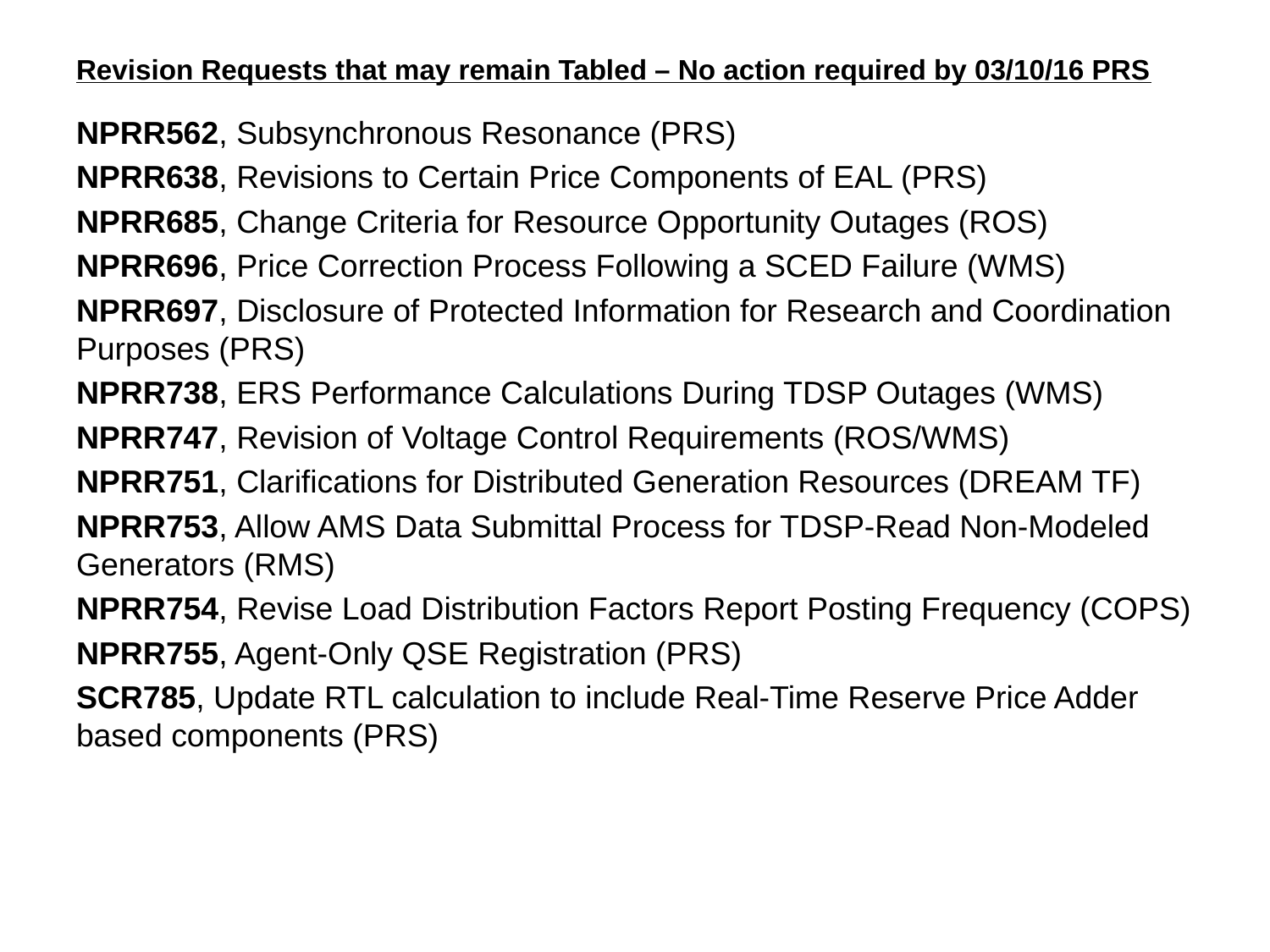

# Revision Requests that may remain Tabled – No action required by 03/10/16 PRS
NPRR562, Subsynchronous Resonance (PRS)
NPRR638, Revisions to Certain Price Components of EAL (PRS)
NPRR685, Change Criteria for Resource Opportunity Outages (ROS)
NPRR696, Price Correction Process Following a SCED Failure (WMS)
NPRR697, Disclosure of Protected Information for Research and Coordination Purposes (PRS)
NPRR738, ERS Performance Calculations During TDSP Outages (WMS)
NPRR747, Revision of Voltage Control Requirements (ROS/WMS)
NPRR751, Clarifications for Distributed Generation Resources (DREAM TF)
NPRR753, Allow AMS Data Submittal Process for TDSP-Read Non-Modeled Generators (RMS)
NPRR754, Revise Load Distribution Factors Report Posting Frequency (COPS)
NPRR755, Agent-Only QSE Registration (PRS)
SCR785, Update RTL calculation to include Real-Time Reserve Price Adder based components (PRS)